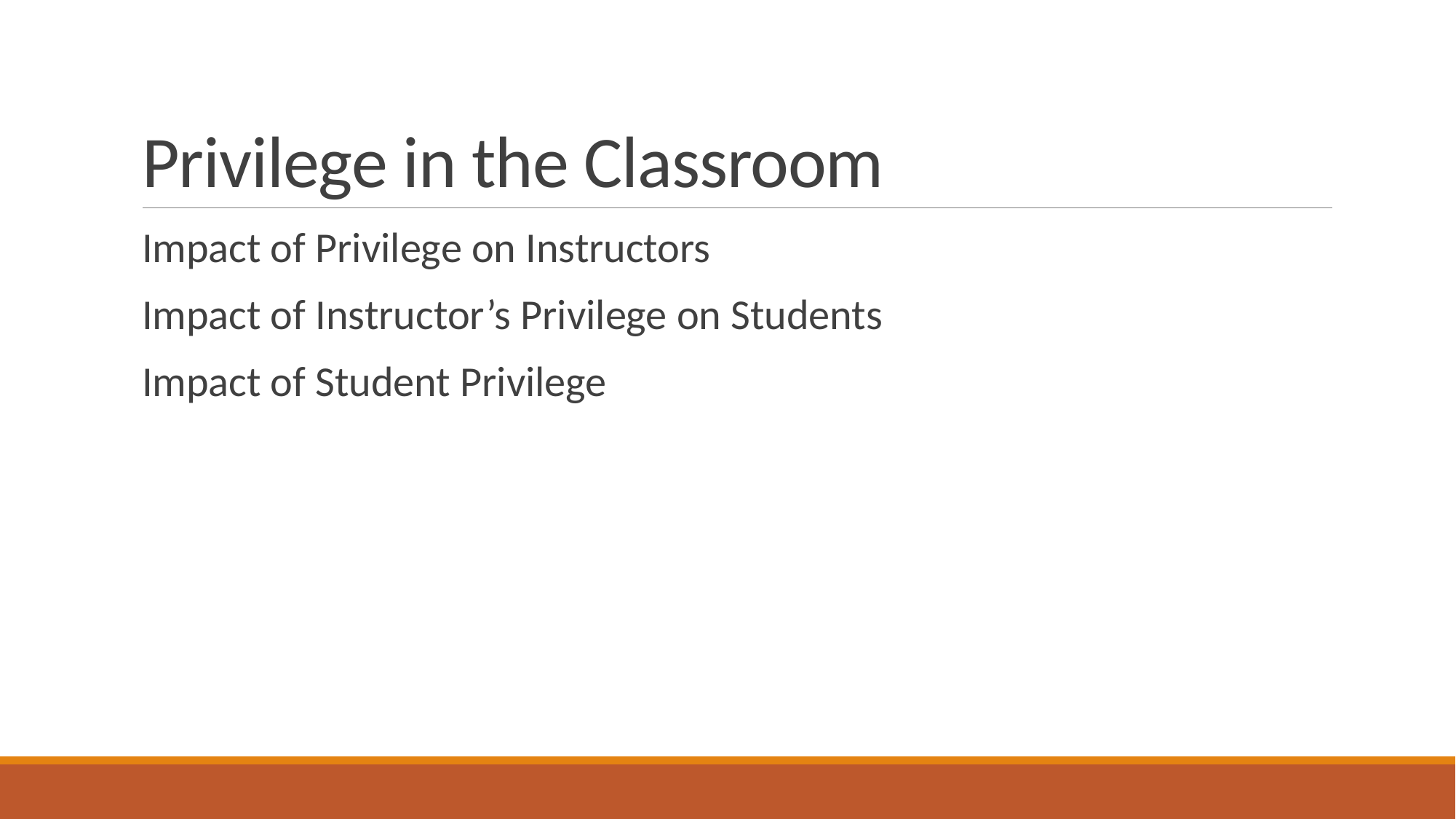

# Privilege in the Classroom
Impact of Privilege on Instructors
Impact of Instructor’s Privilege on Students
Impact of Student Privilege